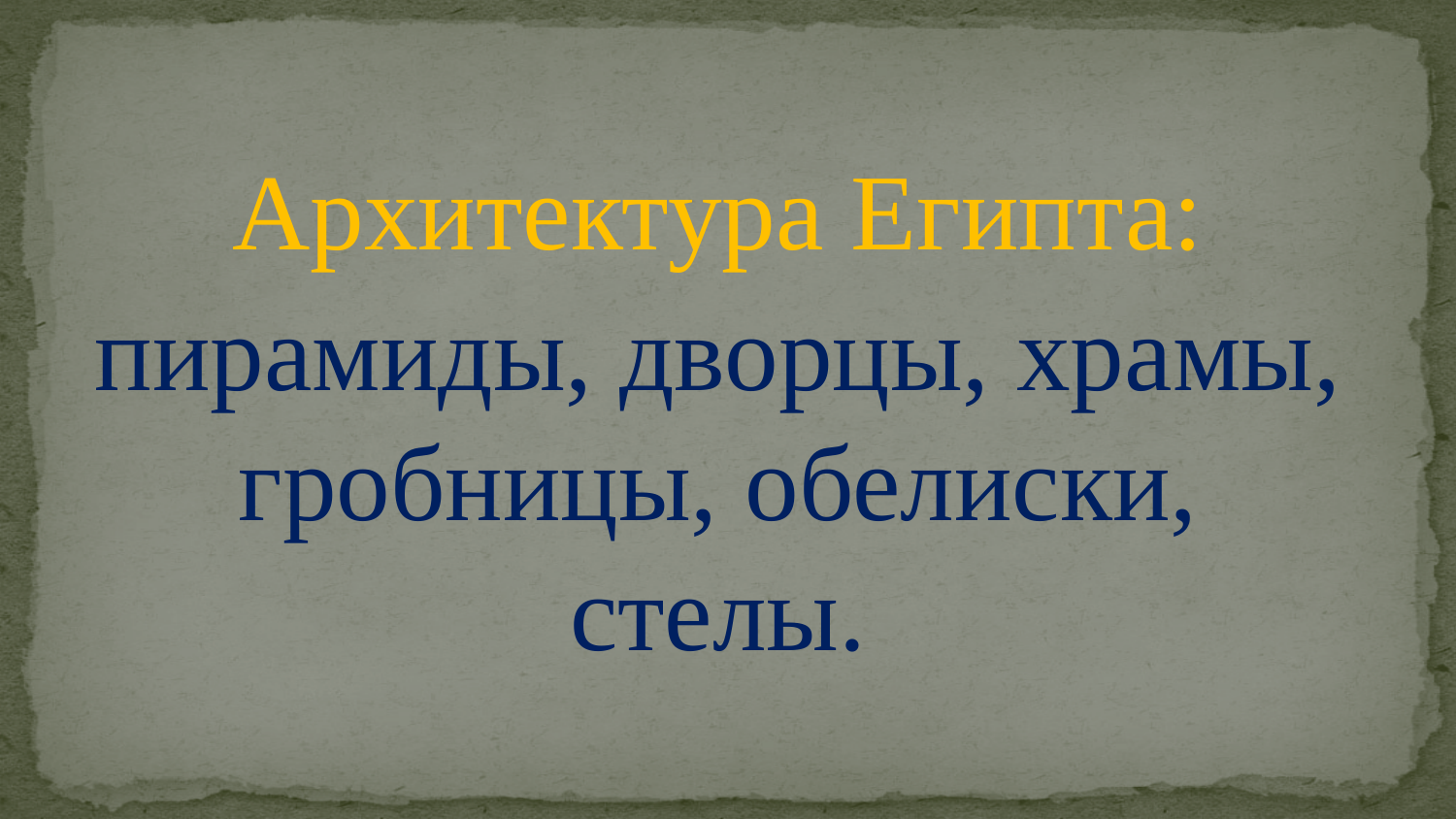

Архитектура Египта:
пирамиды, дворцы, храмы, гробницы, обелиски, стелы.